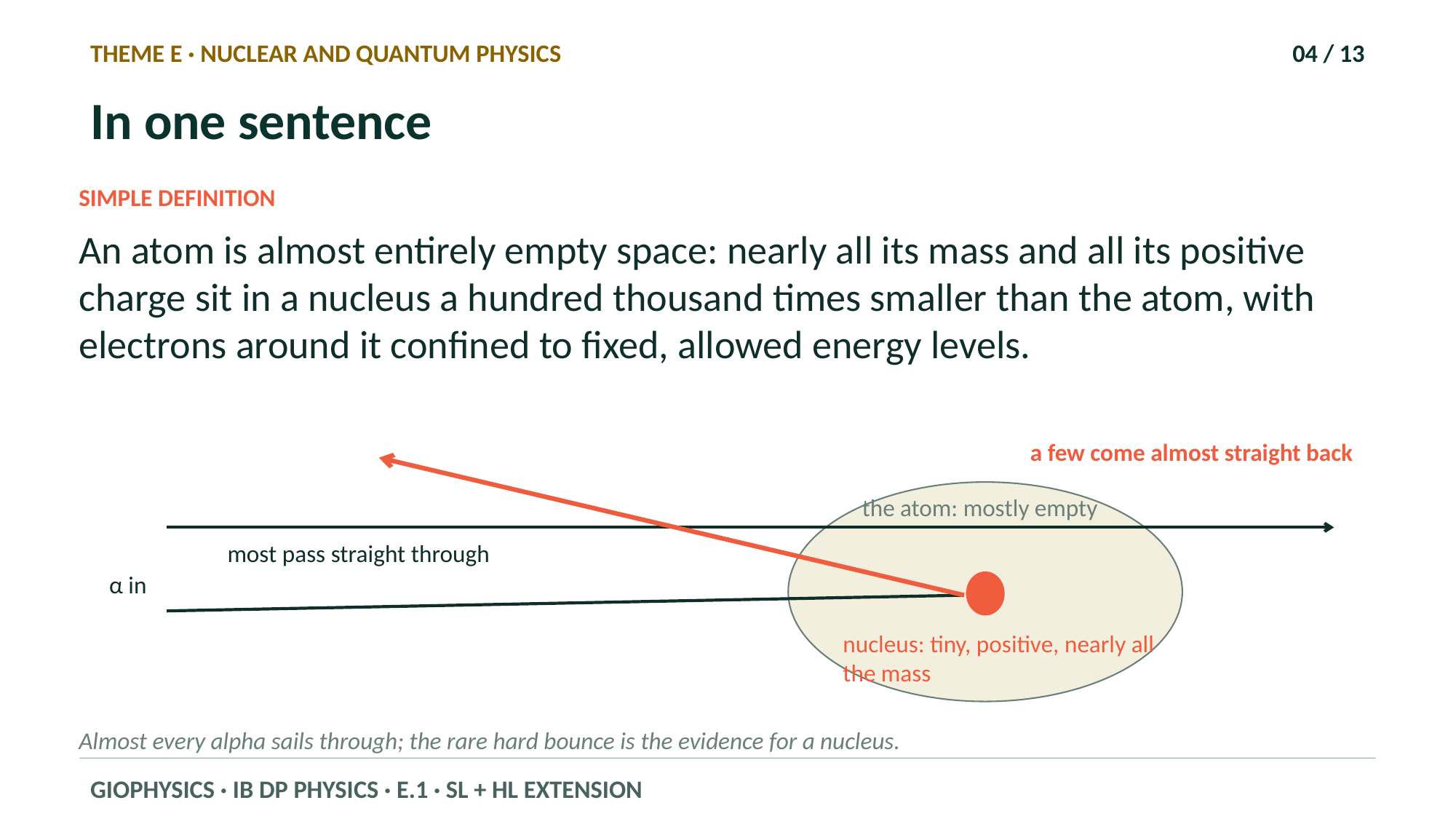

THEME E · NUCLEAR AND QUANTUM PHYSICS
04 / 13
In one sentence
SIMPLE DEFINITION
An atom is almost entirely empty space: nearly all its mass and all its positive charge sit in a nucleus a hundred thousand times smaller than the atom, with electrons around it confined to fixed, allowed energy levels.
a few come almost straight back

the atom: mostly empty
most pass straight through
α in

nucleus: tiny, positive, nearly all the mass
Almost every alpha sails through; the rare hard bounce is the evidence for a nucleus.

GIOPHYSICS · IB DP PHYSICS · E.1 · SL + HL EXTENSION